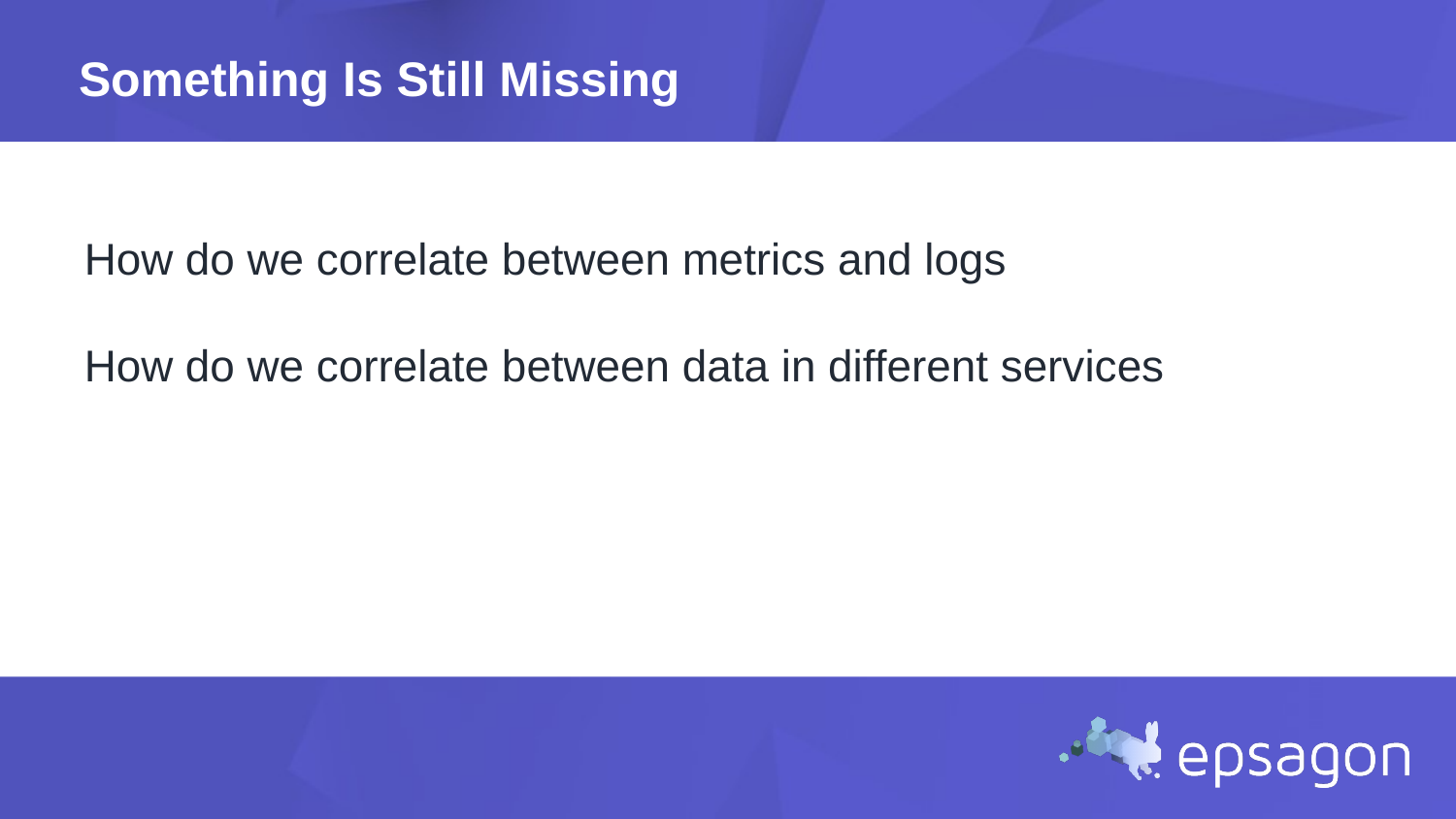

Something Is Still Missing

How do we correlate between metrics and logs

How do we correlate between data in different services